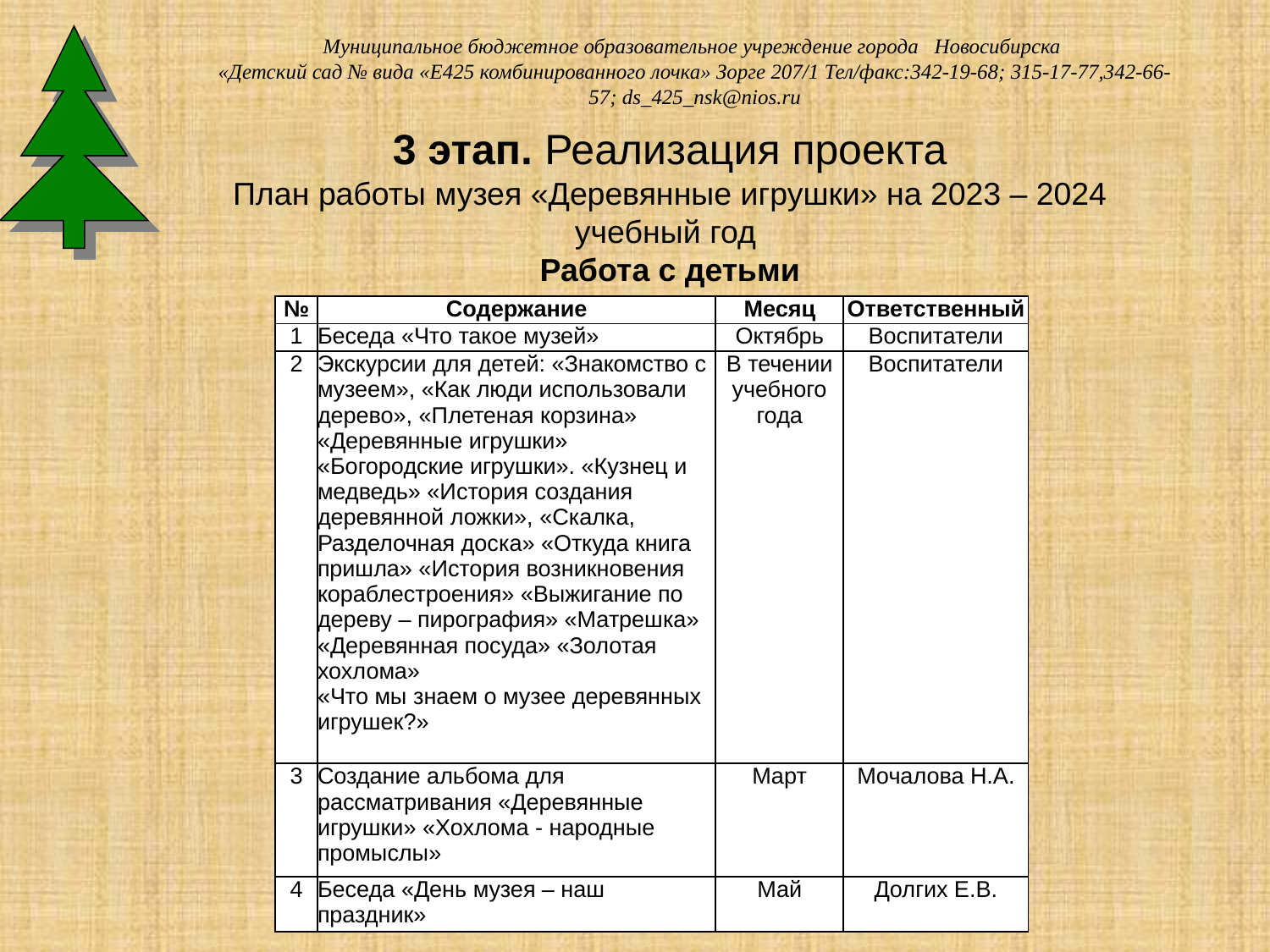

Муниципальное бюджетное образовательное учреждение города   Новосибирска
«Детский сад № вида «Е425 комбинированного лочка» Зорге 207/1 Тел/факс:342-19-68; 315-17-77,342-66-57; ds_425_nsk@nios.ru
3 этап. Реализация проекта
План работы музея «Деревянные игрушки» на 2023 – 2024 учебный год
Работа с детьми
| № | Содержание | Месяц | Ответственный |
| --- | --- | --- | --- |
| 1 | Беседа «Что такое музей» | Октябрь | Воспитатели |
| 2 | Экскурсии для детей: «Знакомство с музеем», «Как люди использовали дерево», «Плетеная корзина» «Деревянные игрушки» «Богородские игрушки». «Кузнец и медведь» «История создания деревянной ложки», «Скалка, Разделочная доска» «Откуда книга пришла» «История возникновения кораблестроения» «Выжигание по дереву – пирография» «Матрешка» «Деревянная посуда» «Золотая хохлома» «Что мы знаем о музее деревянных игрушек?» | В течении учебного года | Воспитатели |
| 3 | Создание альбома для рассматривания «Деревянные игрушки» «Хохлома - народные промыслы» | Март | Мочалова Н.А. |
| 4 | Беседа «День музея – наш праздник» | Май | Долгих Е.В. |